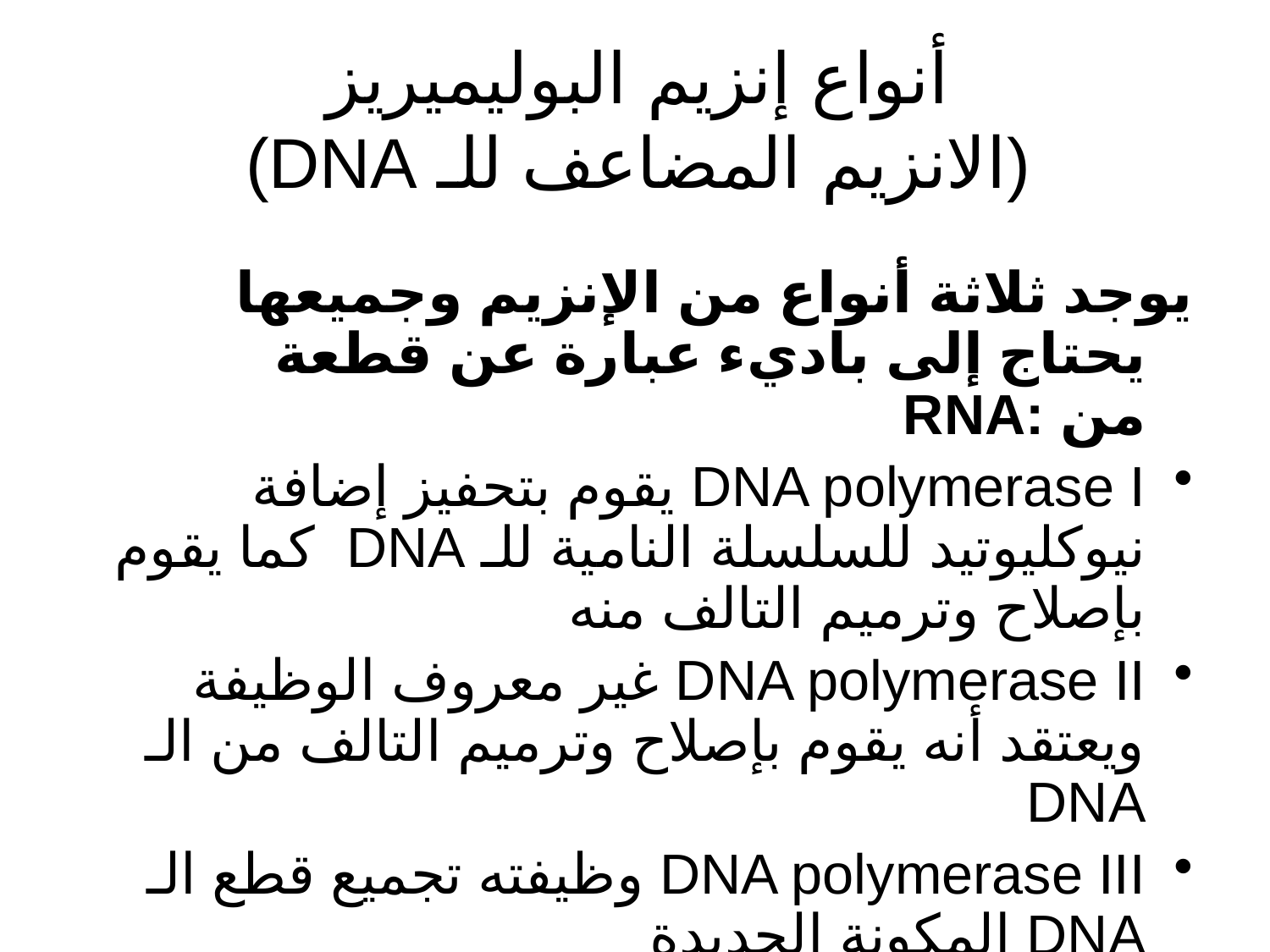

# أنواع إنزيم البوليميريز (الانزيم المضاعف للـ DNA)
يوجد ثلاثة أنواع من الإنزيم وجميعها يحتاج إلى باديء عبارة عن قطعة من :RNA
DNA polymerase I يقوم بتحفيز إضافة نيوكليوتيد للسلسلة النامية للـ DNA  كما يقوم بإصلاح وترميم التالف منه
DNA polymerase II غير معروف الوظيفة ويعتقد أنه يقوم بإصلاح وترميم التالف من الـ DNA
DNA polymerase III وظيفته تجميع قطع الـ DNA المكونة الجديدة